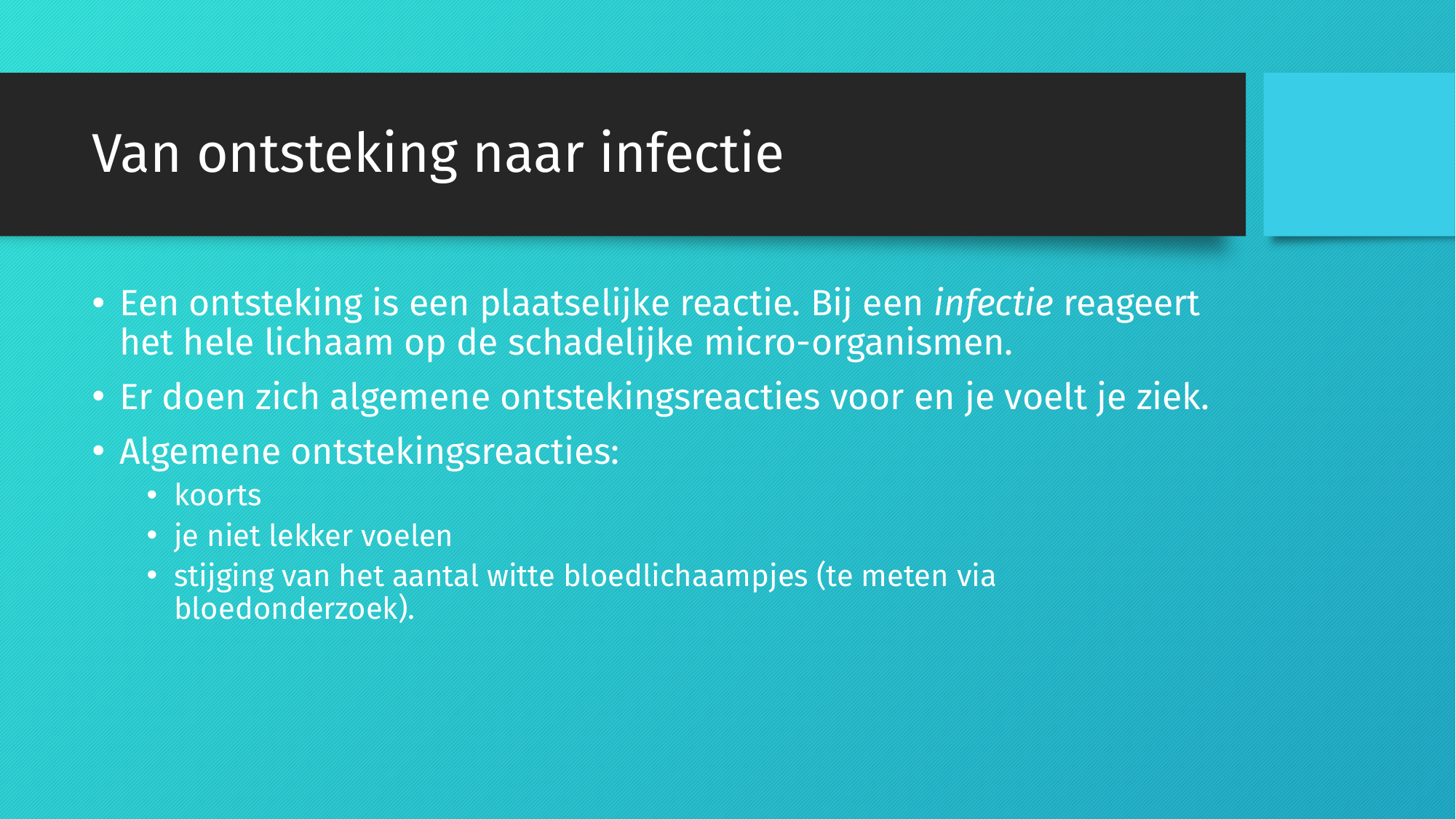

# Van ontsteking naar infectie
Een ontsteking is een plaatselijke reactie. Bij een infectie reageert het hele lichaam op de schadelijke micro-organismen.
Er doen zich algemene ontstekingsreacties voor en je voelt je ziek.
Algemene ontstekingsreacties:
koorts
je niet lekker voelen
stijging van het aantal witte bloedlichaampjes (te meten via bloedonderzoek).